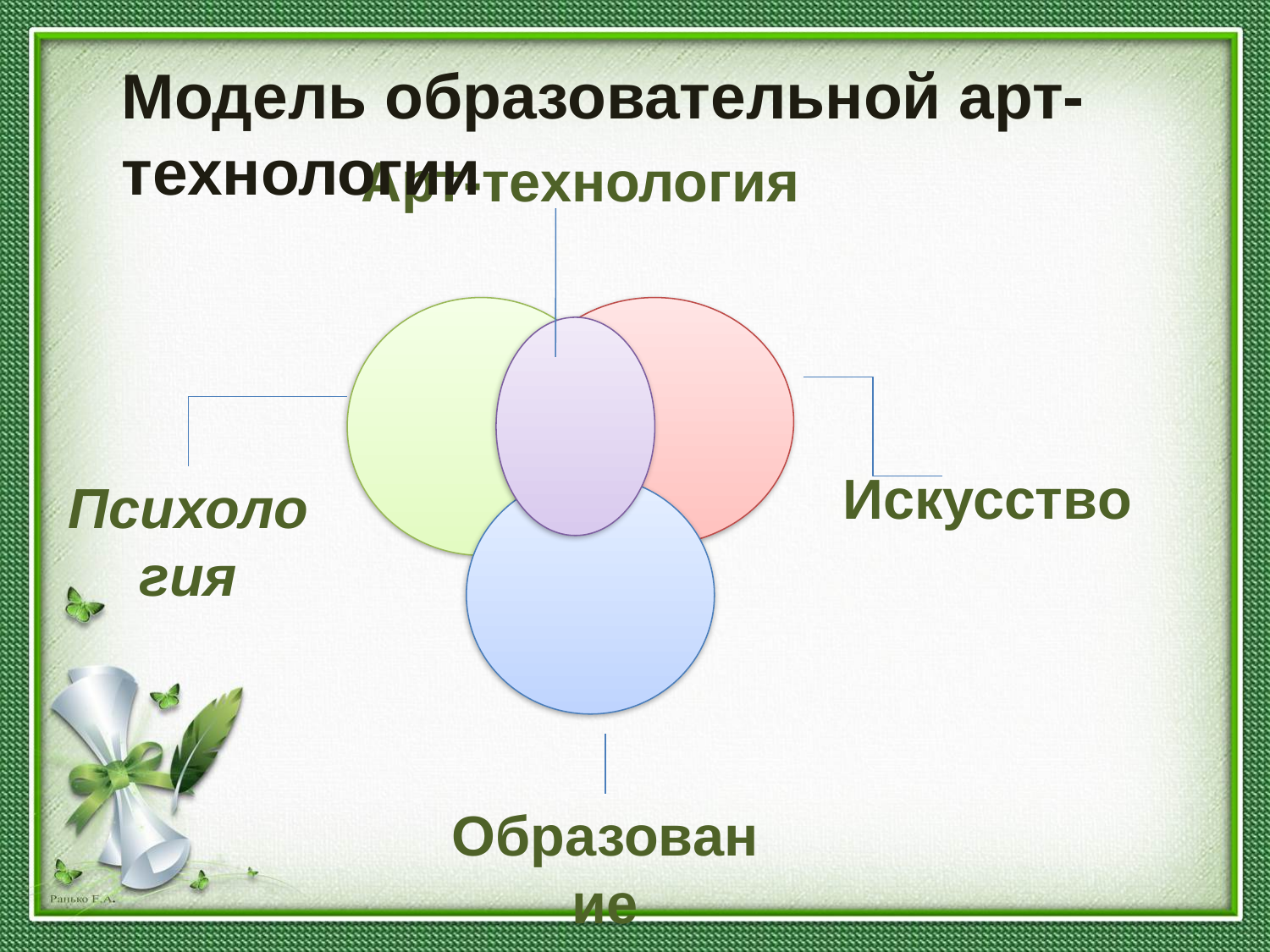

Модель образовательной арт-технологии
Арт-технология

Искусство
Психология

Образование